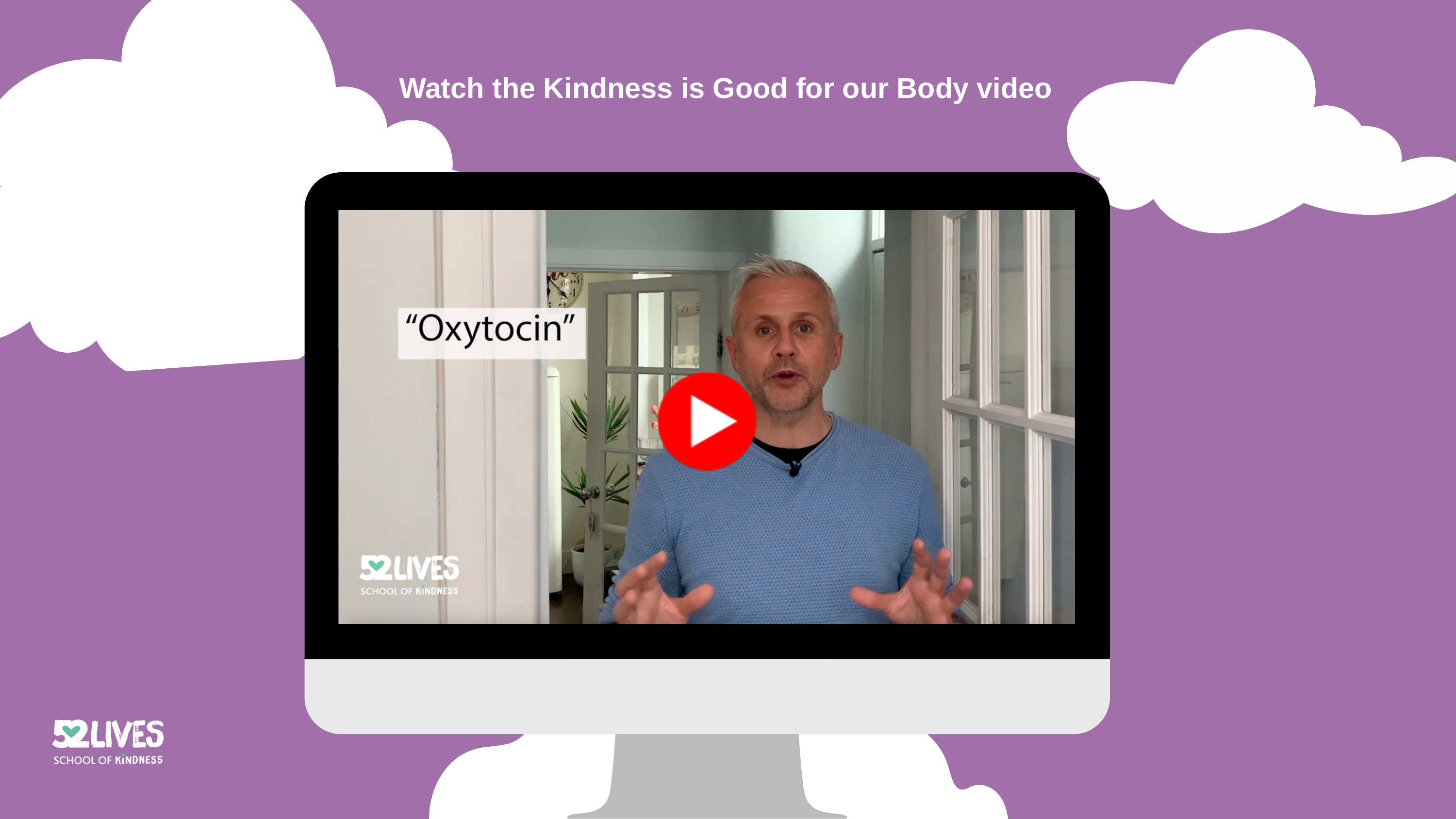

Watch the Kindness is Good for our Body video